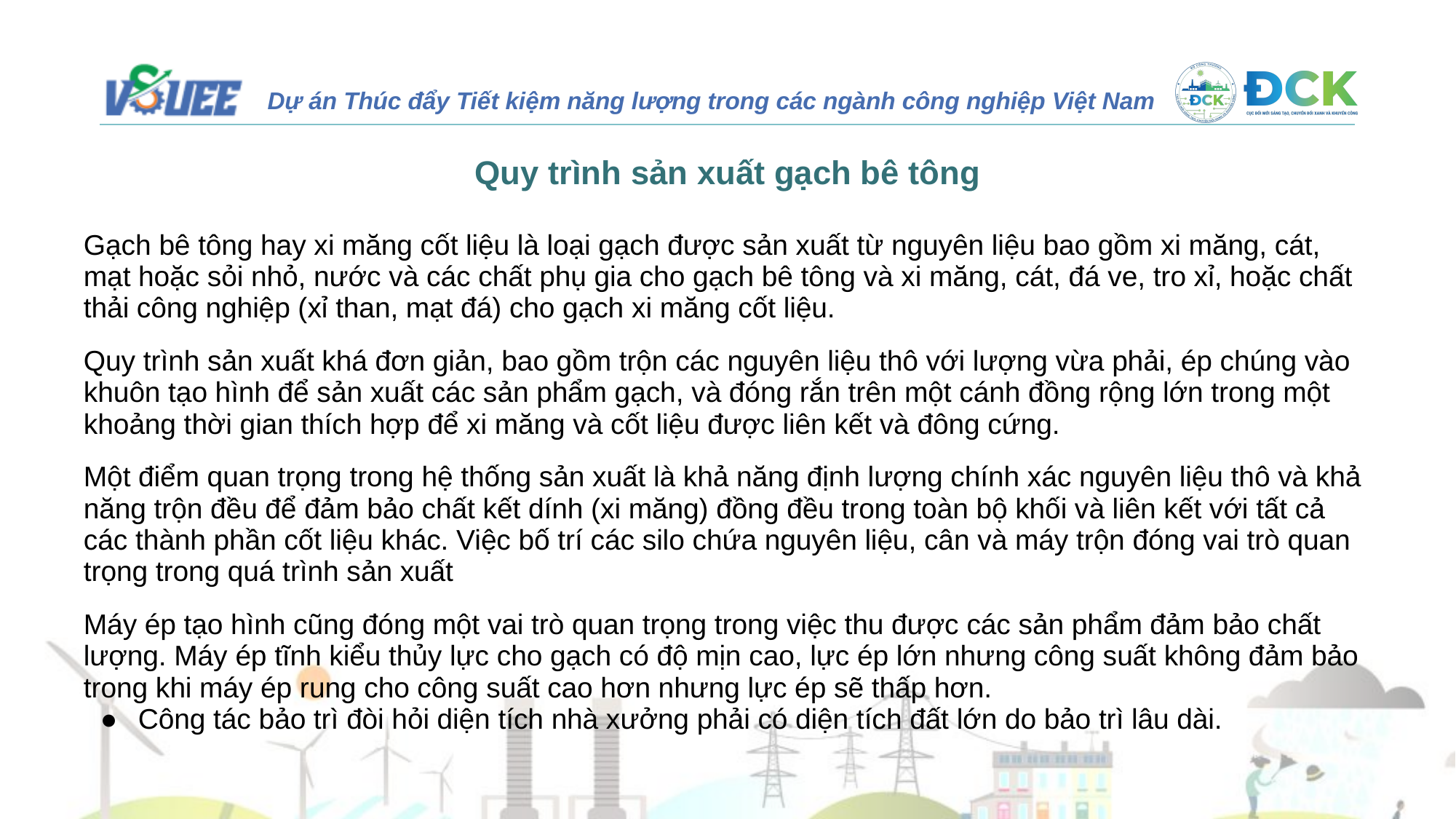

Quy trình sản xuất gạch bê tông
Gạch bê tông hay xi măng cốt liệu là loại gạch được sản xuất từ nguyên liệu bao gồm xi măng, cát, mạt hoặc sỏi nhỏ, nước và các chất phụ gia cho gạch bê tông và xi măng, cát, đá ve, tro xỉ, hoặc chất thải công nghiệp (xỉ than, mạt đá) cho gạch xi măng cốt liệu.
Quy trình sản xuất khá đơn giản, bao gồm trộn các nguyên liệu thô với lượng vừa phải, ép chúng vào khuôn tạo hình để sản xuất các sản phẩm gạch, và đóng rắn trên một cánh đồng rộng lớn trong một khoảng thời gian thích hợp để xi măng và cốt liệu được liên kết và đông cứng.
Một điểm quan trọng trong hệ thống sản xuất là khả năng định lượng chính xác nguyên liệu thô và khả năng trộn đều để đảm bảo chất kết dính (xi măng) đồng đều trong toàn bộ khối và liên kết với tất cả các thành phần cốt liệu khác. Việc bố trí các silo chứa nguyên liệu, cân và máy trộn đóng vai trò quan trọng trong quá trình sản xuất
Máy ép tạo hình cũng đóng một vai trò quan trọng trong việc thu được các sản phẩm đảm bảo chất lượng. Máy ép tĩnh kiểu thủy lực cho gạch có độ mịn cao, lực ép lớn nhưng công suất không đảm bảo trong khi máy ép rung cho công suất cao hơn nhưng lực ép sẽ thấp hơn.
Công tác bảo trì đòi hỏi diện tích nhà xưởng phải có diện tích đất lớn do bảo trì lâu dài.